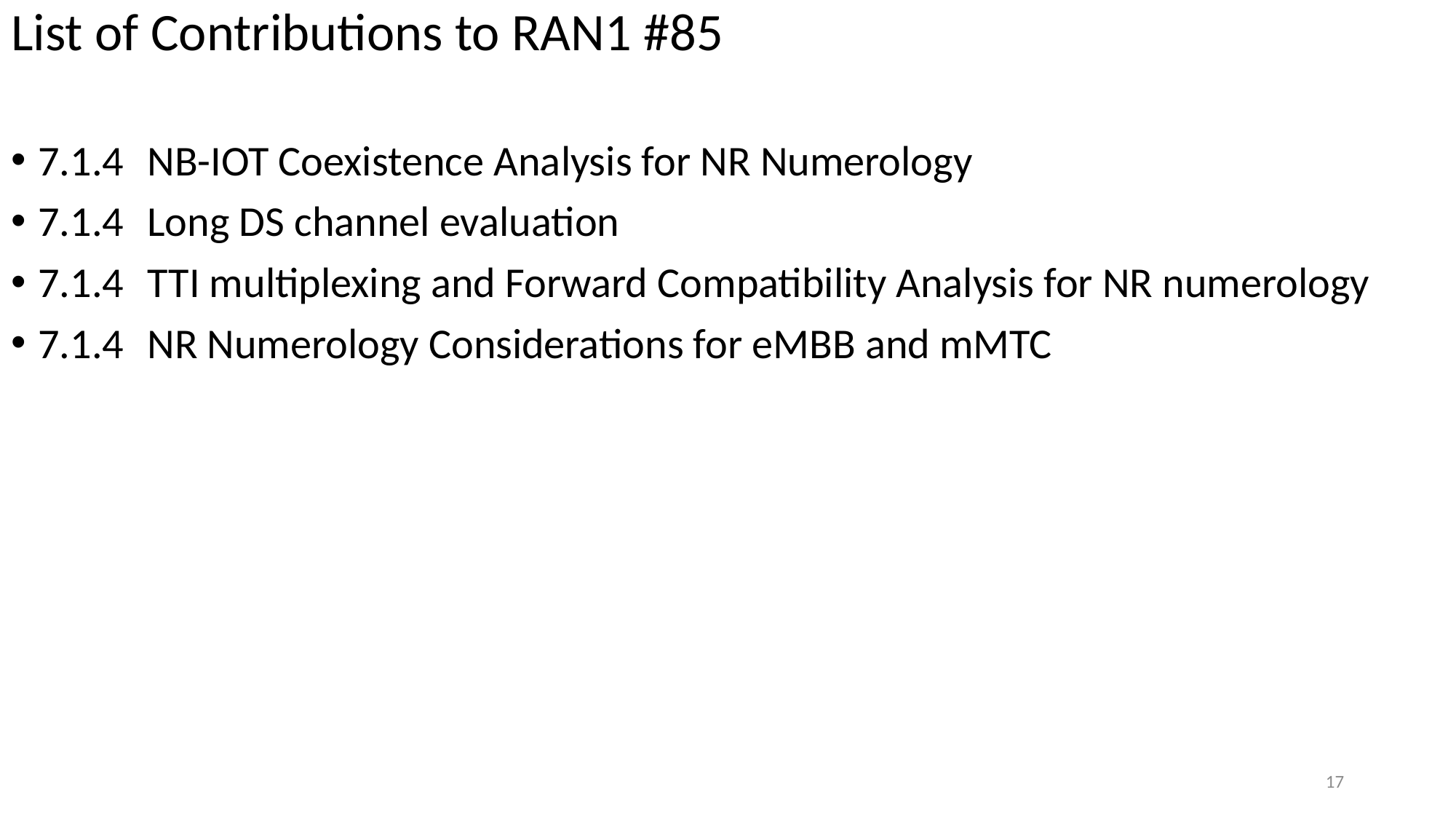

List of Contributions to RAN1 #85
7.1.4	NB-IOT Coexistence Analysis for NR Numerology
7.1.4	Long DS channel evaluation
7.1.4	TTI multiplexing and Forward Compatibility Analysis for NR numerology
7.1.4	NR Numerology Considerations for eMBB and mMTC

17